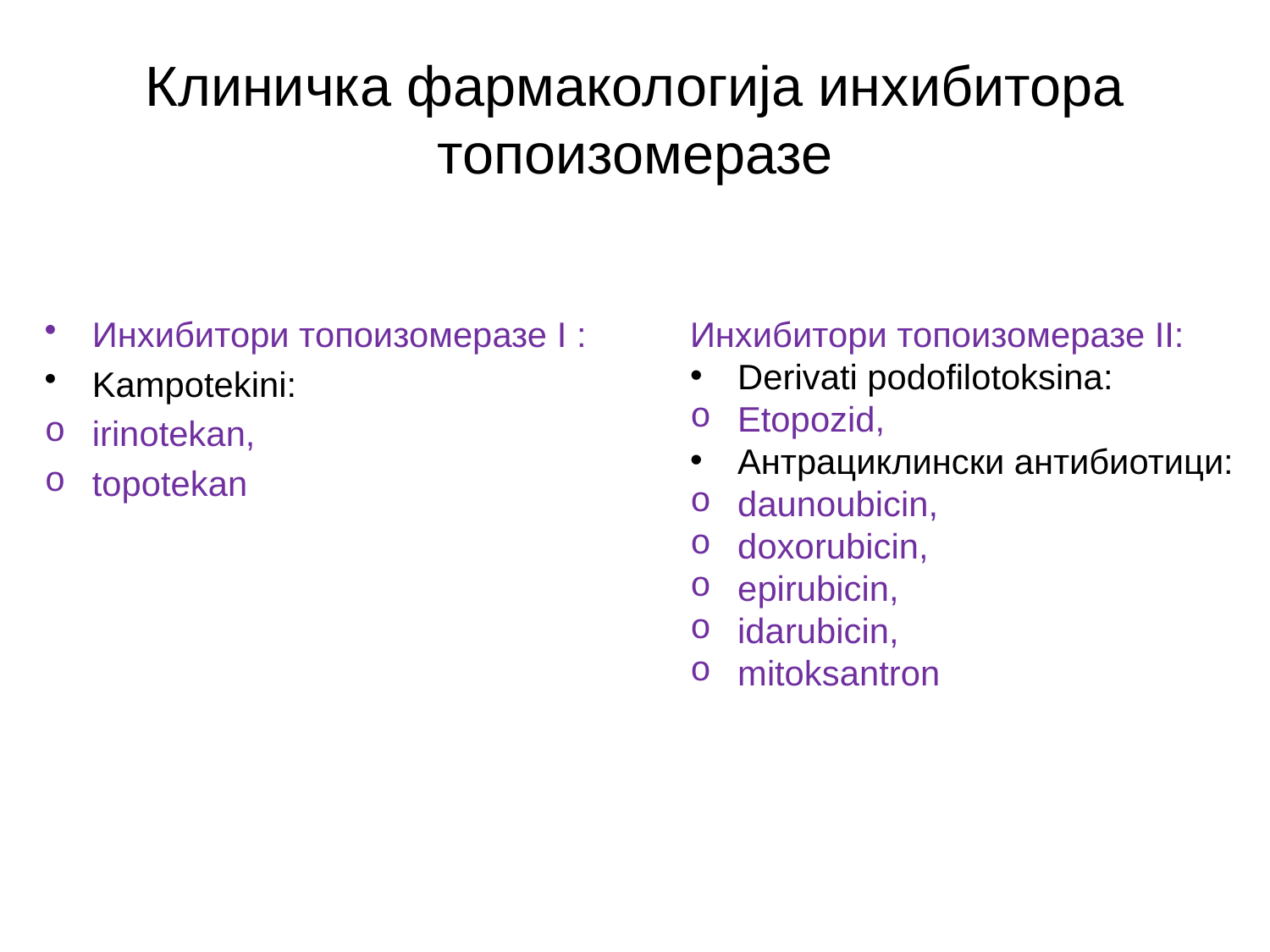

# Клиничка фармакологија инхибитора топоизомеразе
Инхибитори топоизомеразе II:
Derivati podofilotoksina:
Etopozid,
Антрациклински антибиотици:
daunoubicin,
doxorubicin,
epirubicin,
idarubicin,
mitoksantron
Инхибитори топоизомеразе I :
Kampotekini:
irinotekan,
topotekan